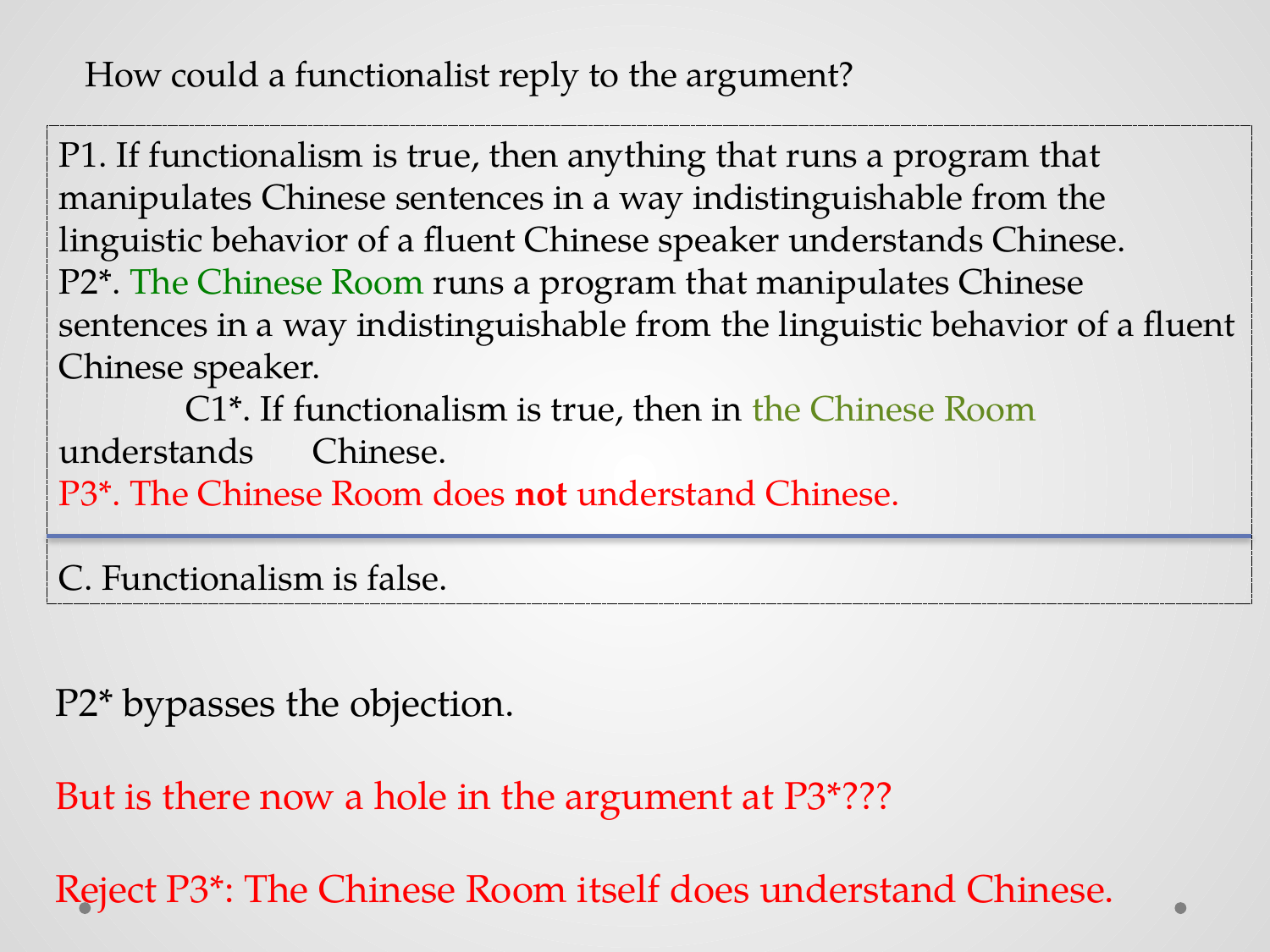

How could a functionalist reply to the argument?
P1. If functionalism is true, then anything that runs a program that manipulates Chinese sentences in a way indistinguishable from the linguistic behavior of a fluent Chinese speaker understands Chinese.
P2*. The Chinese Room runs a program that manipulates Chinese sentences in a way indistinguishable from the linguistic behavior of a fluent Chinese speaker.
	C1*. If functionalism is true, then in the Chinese Room understands 	Chinese.
P3*. The Chinese Room does not understand Chinese.

C. Functionalism is false.
P2* bypasses the objection.

But is there now a hole in the argument at P3*???

Reject P3*: The Chinese Room itself does understand Chinese.